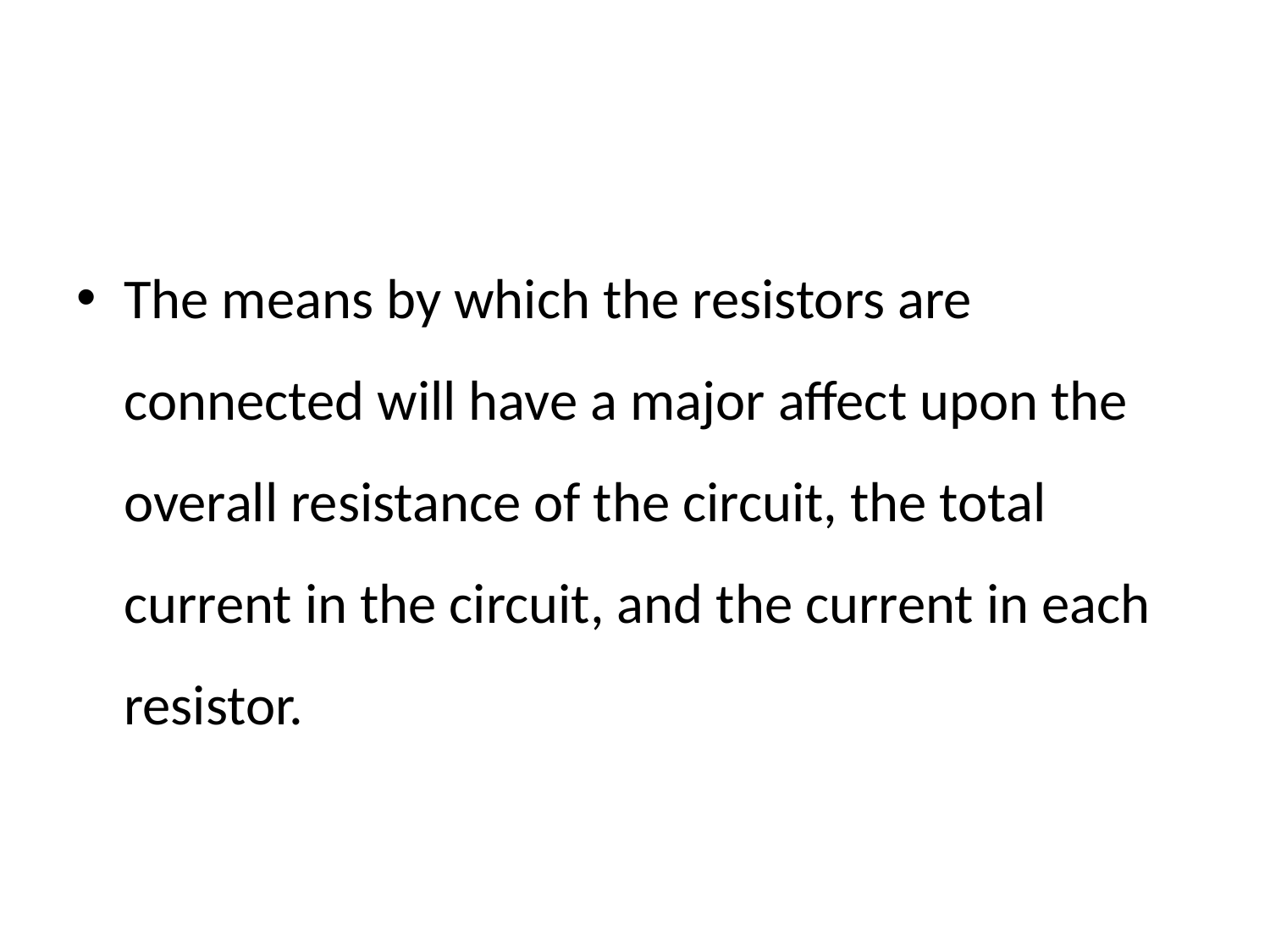

#
The means by which the resistors are connected will have a major affect upon the overall resistance of the circuit, the total current in the circuit, and the current in each resistor.